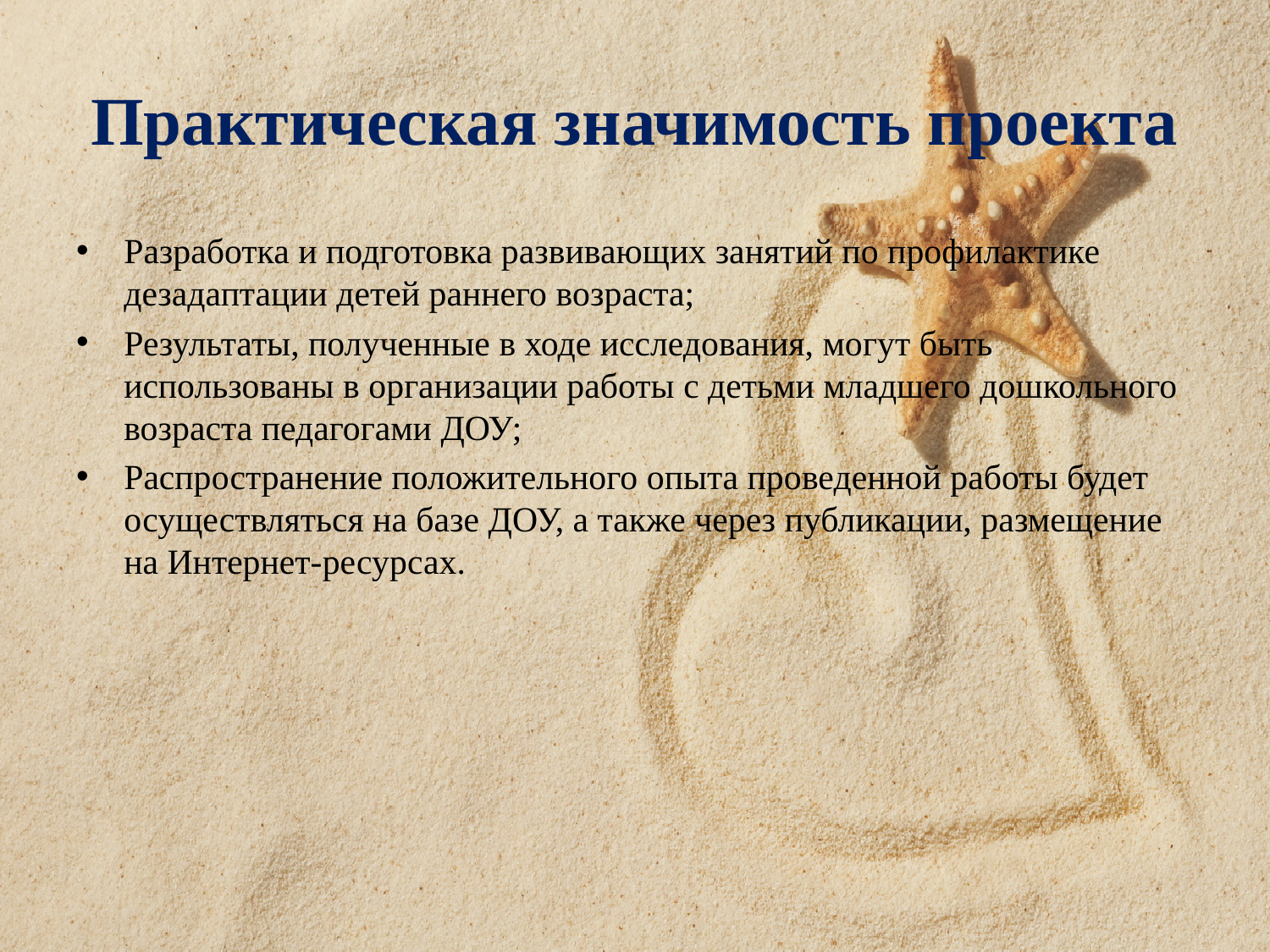

# Практическая значимость проекта
Разработка и подготовка развивающих занятий по профилактике дезадаптации детей раннего возраста;
Результаты, полученные в ходе исследования, могут быть использованы в организации работы с детьми младшего дошкольного возраста педагогами ДОУ;
Распространение положительного опыта проведенной работы будет осуществляться на базе ДОУ, а также через публикации, размещение на Интернет-ресурсах.